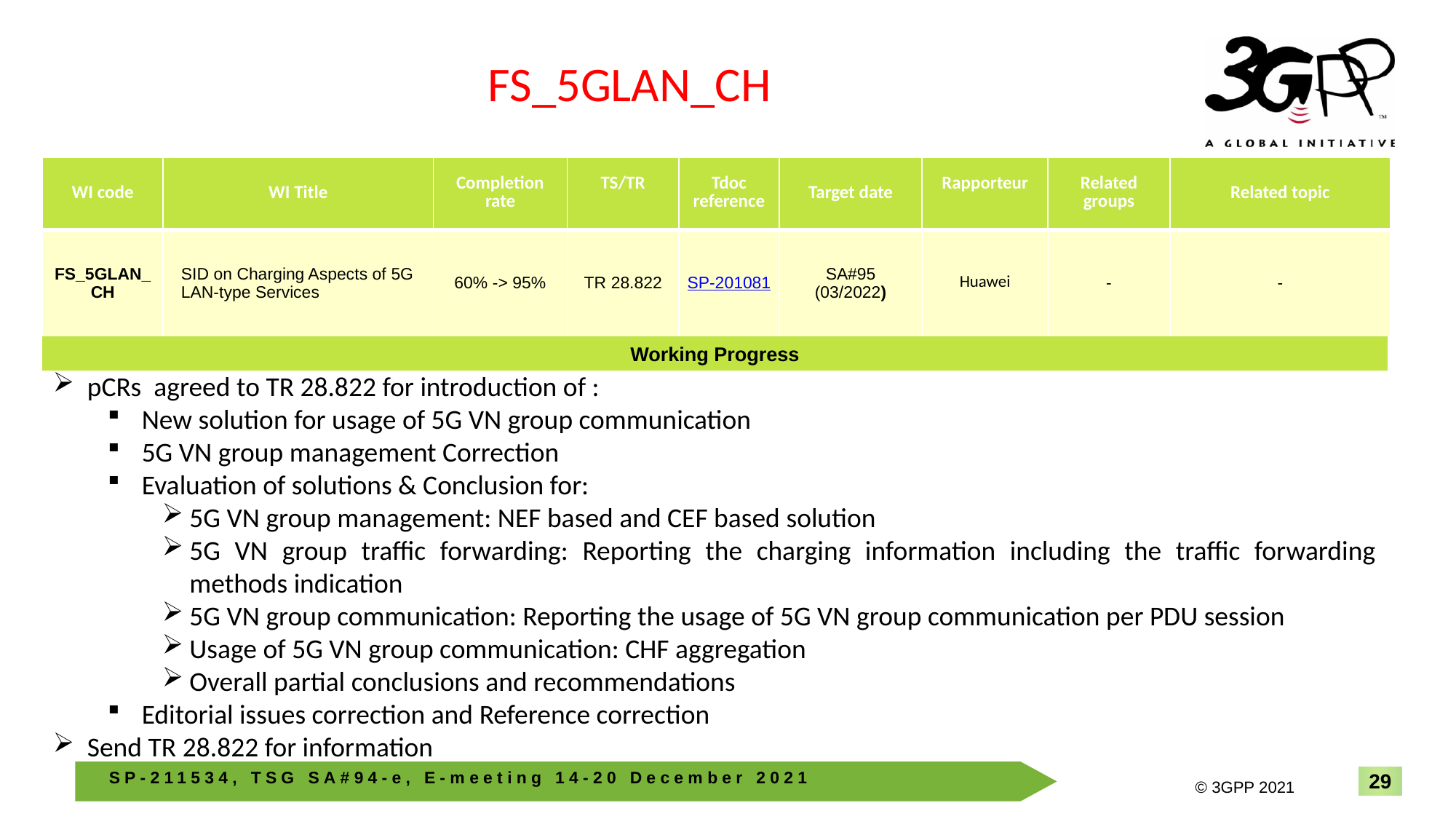

FS_5GLAN_CH
| WI code | WI Title | Completion rate | TS/TR | Tdoc reference | Target date | Rapporteur | Related groups | Related topic |
| --- | --- | --- | --- | --- | --- | --- | --- | --- |
| FS\_5GLAN\_CH | SID on Charging Aspects of 5G LAN-type Services | 60% -> 95% | TR 28.822 | SP-201081 | SA#95 (03/2022) | Huawei | - | - |
Working Progress
pCRs  agreed to TR 28.822 for introduction of :
New solution for usage of 5G VN group communication
5G VN group management Correction
Evaluation of solutions & Conclusion for:
5G VN group management: NEF based and CEF based solution
5G VN group traffic forwarding: Reporting the charging information including the traffic forwarding methods indication
5G VN group communication: Reporting the usage of 5G VN group communication per PDU session
Usage of 5G VN group communication: CHF aggregation
Overall partial conclusions and recommendations
Editorial issues correction and Reference correction
Send TR 28.822 for information